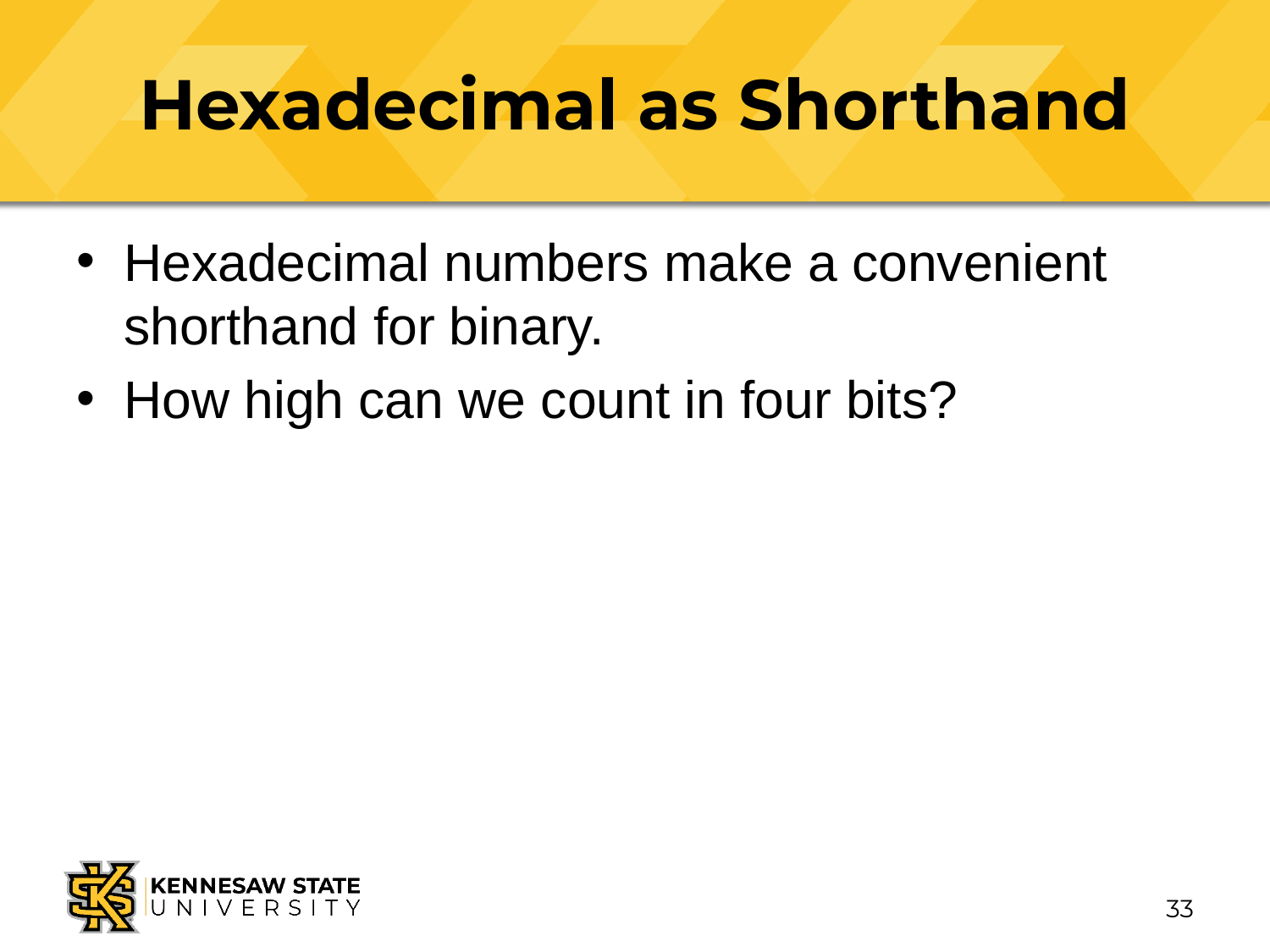

# Hexadecimal as Shorthand
Hexadecimal numbers make a convenient shorthand for binary.
How high can we count in four bits?
33